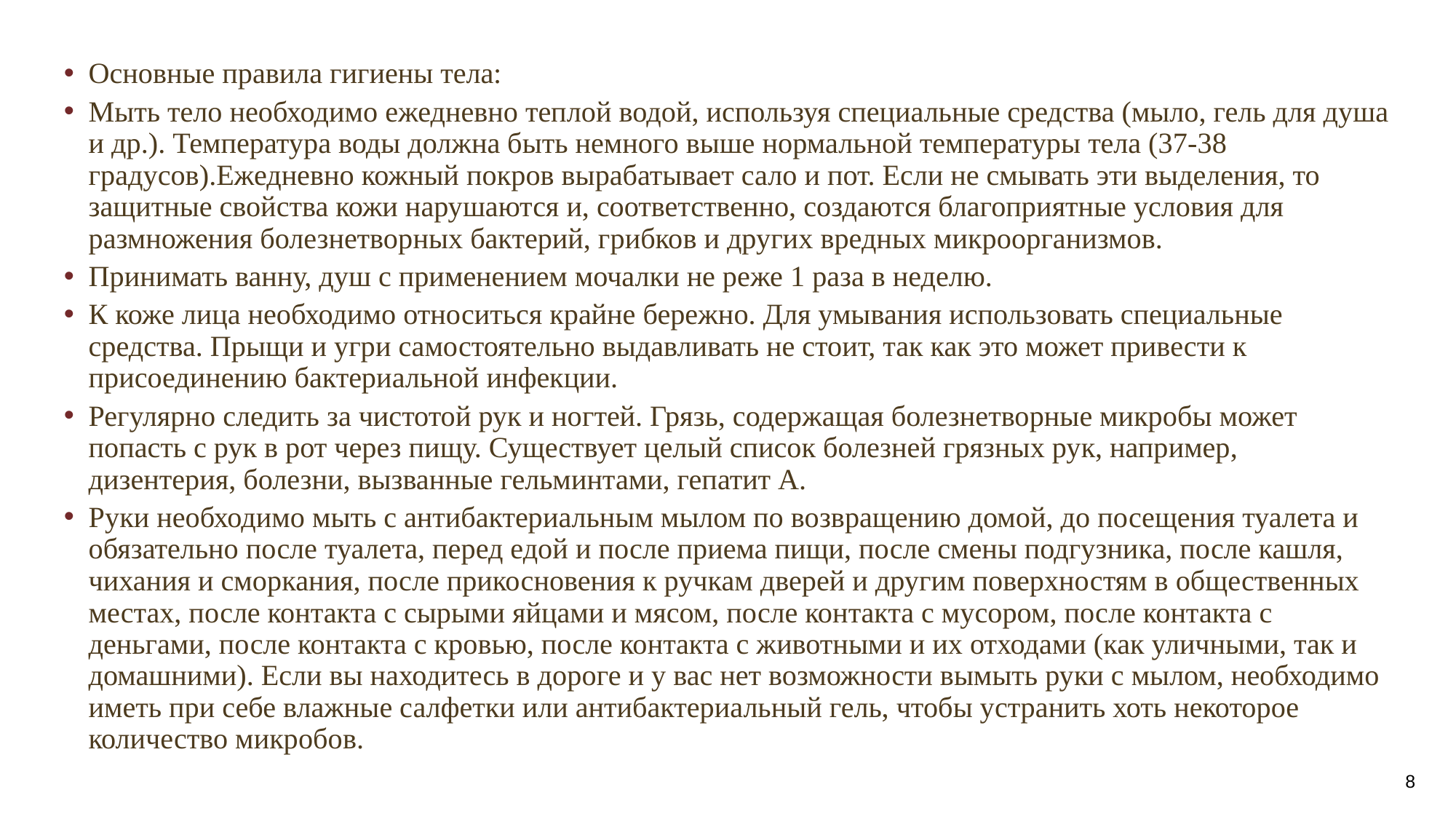

Основные правила гигиены тела:
Мыть тело необходимо ежедневно теплой водой, используя специальные средства (мыло, гель для душа и др.). Температура воды должна быть немного выше нормальной температуры тела (37-38 градусов).Ежедневно кожный покров вырабатывает сало и пот. Если не смывать эти выделения, то защитные свойства кожи нарушаются и, соответственно, создаются благоприятные условия для размножения болезнетворных бактерий, грибков и других вредных микроорганизмов.
Принимать ванну, душ с применением мочалки не реже 1 раза в неделю.
К коже лица необходимо относиться крайне бережно. Для умывания использовать специальные средства. Прыщи и угри самостоятельно выдавливать не стоит, так как это может привести к присоединению бактериальной инфекции.
Регулярно следить за чистотой рук и ногтей. Грязь, содержащая болезнетворные микробы может попасть с рук в рот через пищу. Существует целый список болезней грязных рук, например, дизентерия, болезни, вызванные гельминтами, гепатит А.
Руки необходимо мыть с антибактериальным мылом по возвращению домой, до посещения туалета и обязательно после туалета, перед едой и после приема пищи, после смены подгузника, после кашля, чихания и сморкания, после прикосновения к ручкам дверей и другим поверхностям в общественных местах, после контакта с сырыми яйцами и мясом, после контакта с мусором, после контакта с деньгами, после контакта с кровью, после контакта с животными и их отходами (как уличными, так и домашними). Если вы находитесь в дороге и у вас нет возможности вымыть руки с мылом, необходимо иметь при себе влажные салфетки или антибактериальный гель, чтобы устранить хоть некоторое количество микробов.

8